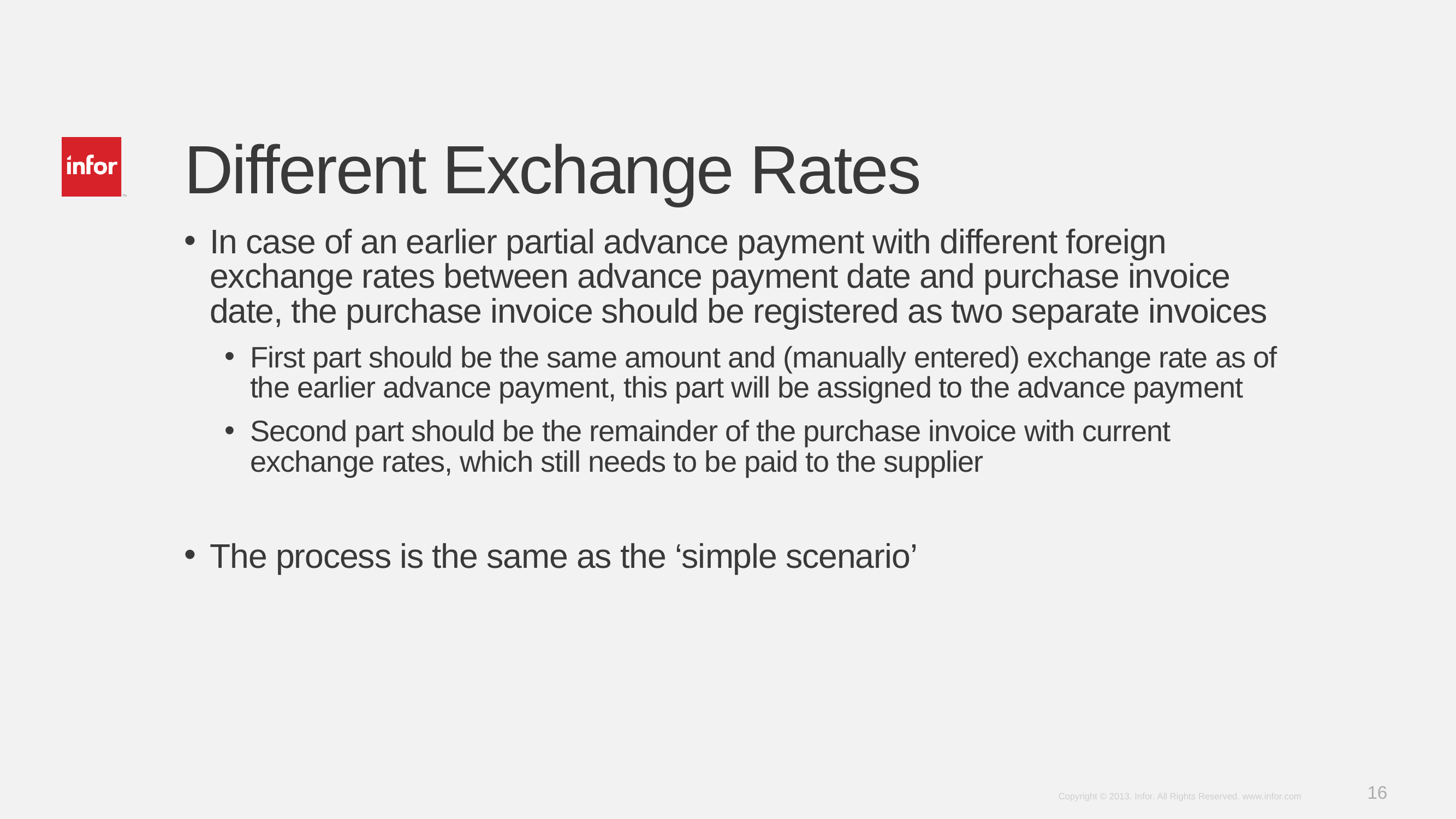

# Different Exchange Rates
In case of an earlier partial advance payment with different foreign exchange rates between advance payment date and purchase invoice date, the purchase invoice should be registered as two separate invoices
First part should be the same amount and (manually entered) exchange rate as of the earlier advance payment, this part will be assigned to the advance payment
Second part should be the remainder of the purchase invoice with current exchange rates, which still needs to be paid to the supplier

The process is the same as the ‘simple scenario’